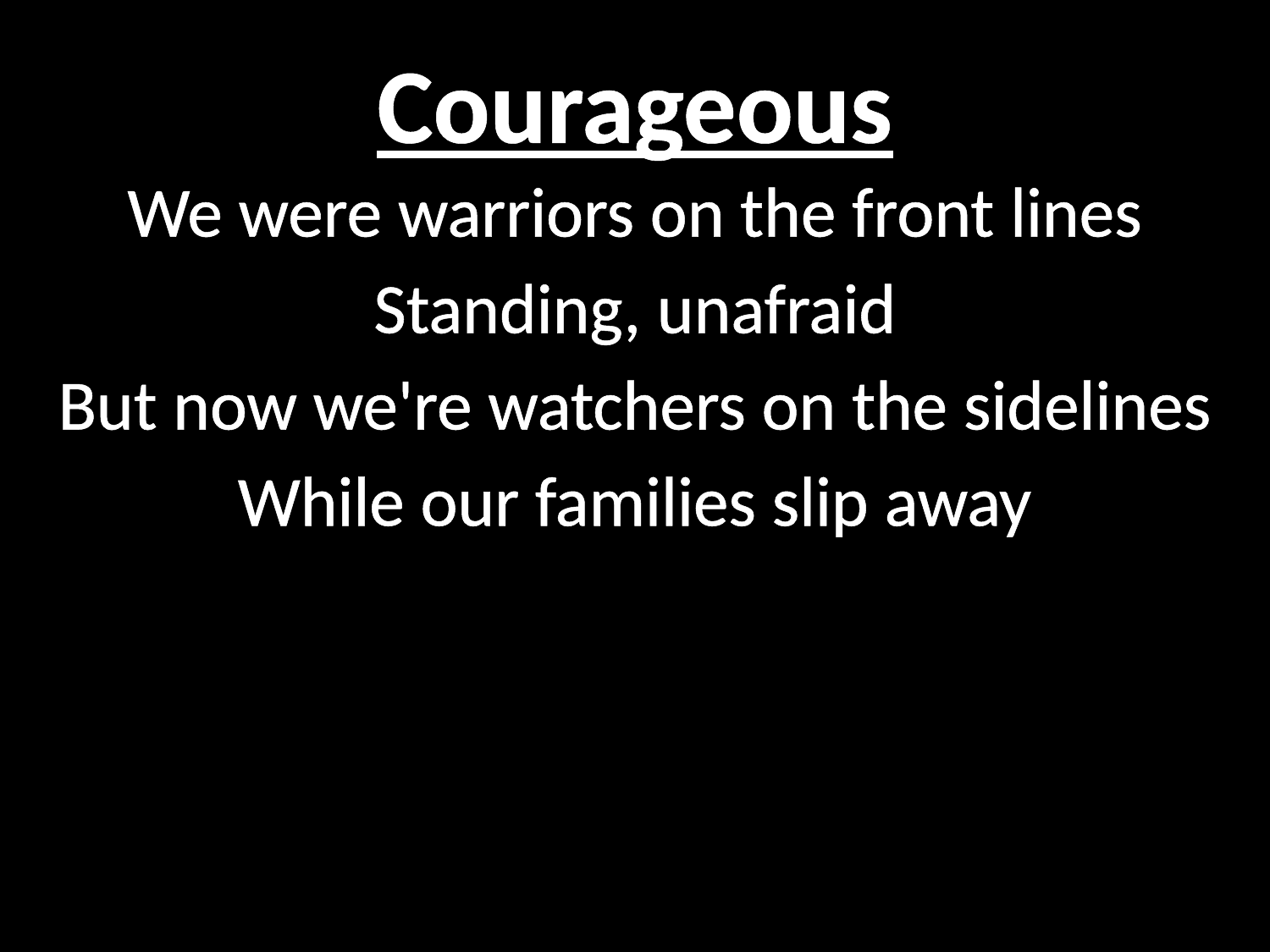

# Courageous
We were warriors on the front lines
Standing, unafraid
But now we're watchers on the sidelines
While our families slip away